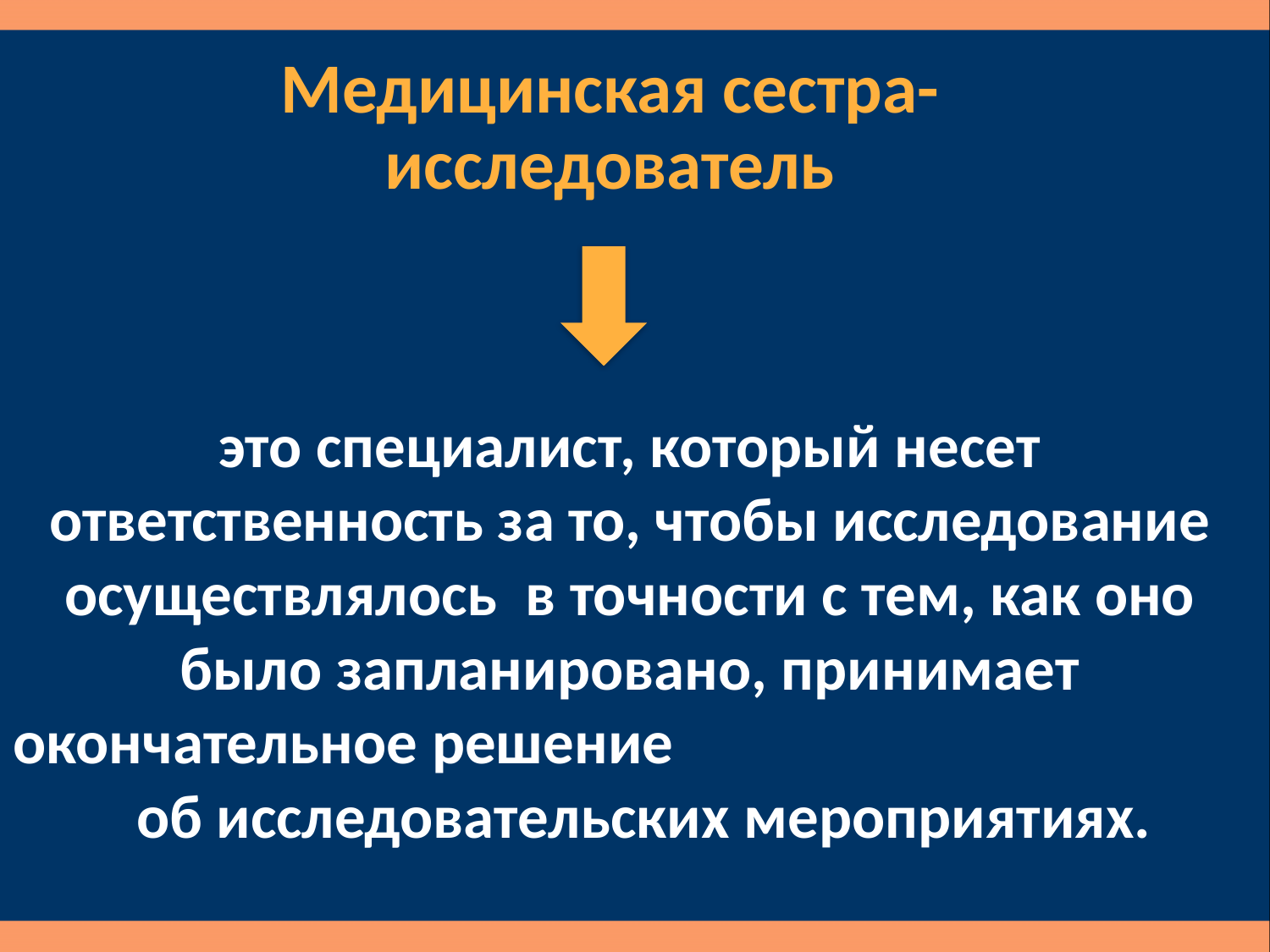

Медицинская сестра-исследователь

это специалист, который несет ответственность за то, чтобы исследование осуществлялось  в точности с тем, как оно было запланировано, принимает окончательное решение                                            об исследовательских мероприятиях.